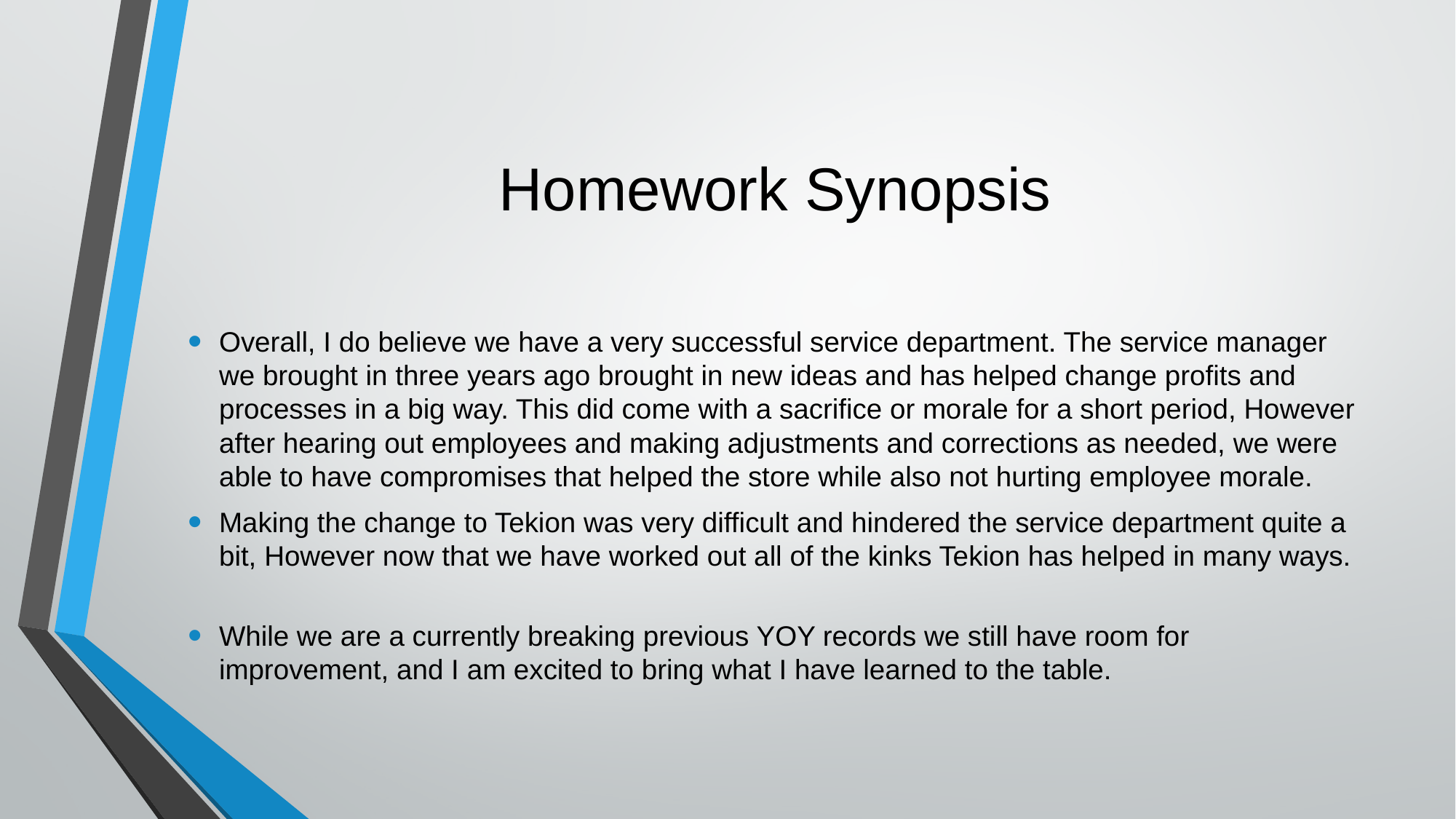

# Homework Synopsis
Overall, I do believe we have a very successful service department. The service manager we brought in three years ago brought in new ideas and has helped change profits and processes in a big way. This did come with a sacrifice or morale for a short period, However after hearing out employees and making adjustments and corrections as needed, we were able to have compromises that helped the store while also not hurting employee morale.
Making the change to Tekion was very difficult and hindered the service department quite a bit, However now that we have worked out all of the kinks Tekion has helped in many ways.
While we are a currently breaking previous YOY records we still have room for improvement, and I am excited to bring what I have learned to the table.